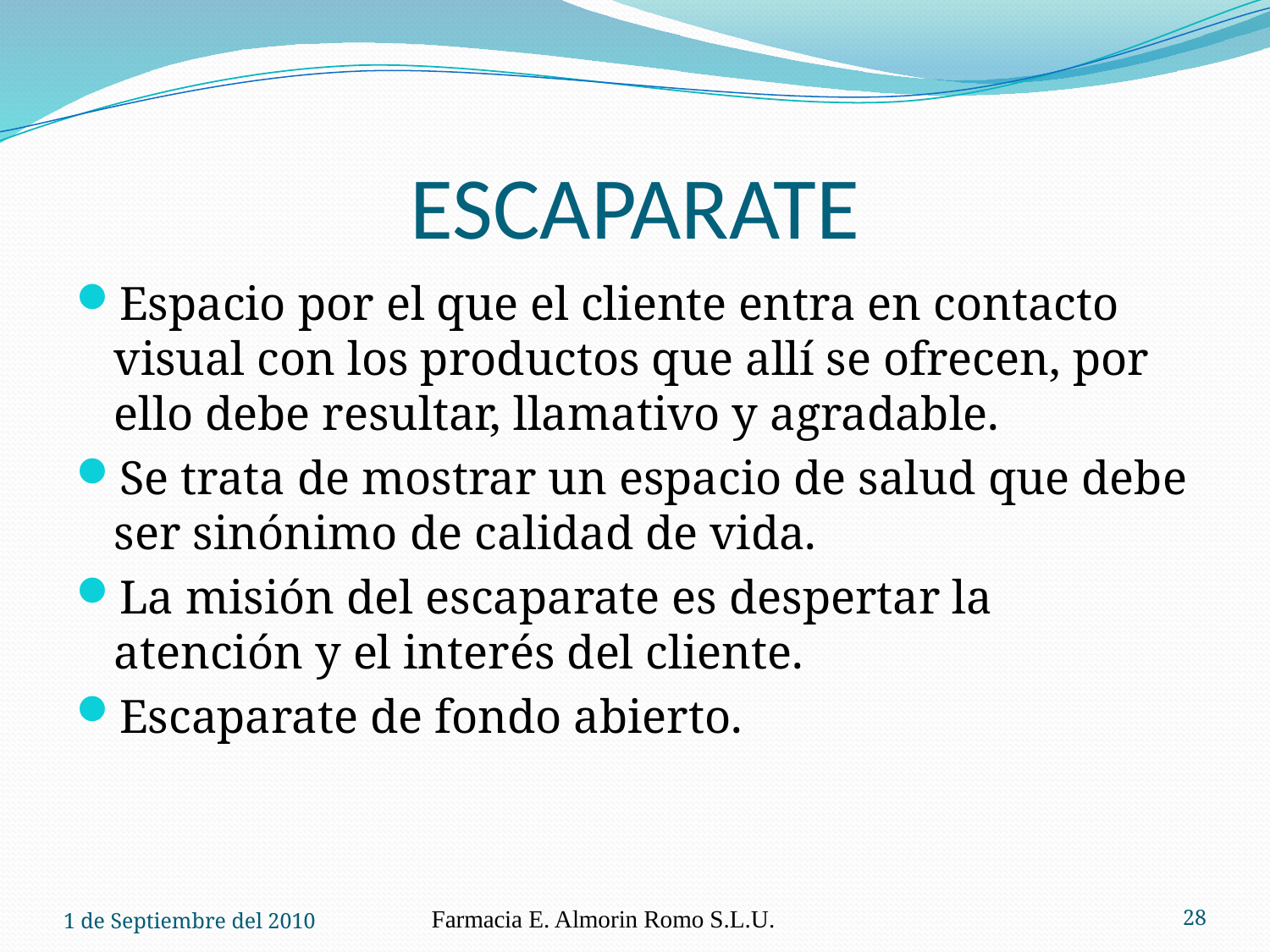

# ESCAPARATE
Espacio por el que el cliente entra en contacto visual con los productos que allí se ofrecen, por ello debe resultar, llamativo y agradable.
Se trata de mostrar un espacio de salud que debe ser sinónimo de calidad de vida.
La misión del escaparate es despertar la atención y el interés del cliente.
Escaparate de fondo abierto.

1 de Septiembre del 2010
Farmacia E. Almorin Romo S.L.U.
28